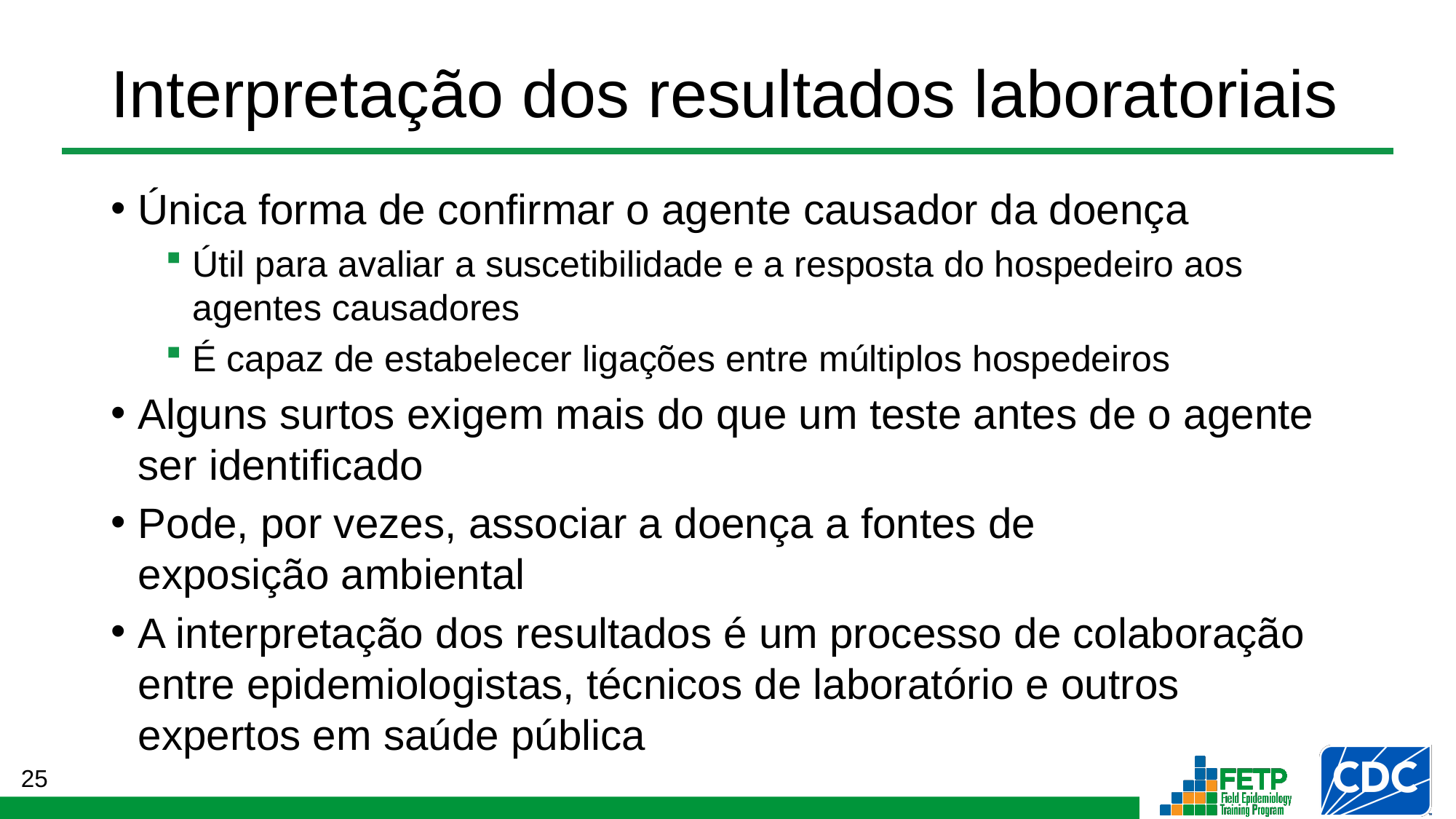

# Interpretação dos resultados laboratoriais
Única forma de confirmar o agente causador da doença
Útil para avaliar a suscetibilidade e a resposta do hospedeiro aos
agentes causadores
É capaz de estabelecer ligações entre múltiplos hospedeiros
Alguns surtos exigem mais do que um teste antes de o agente ser identificado
Pode, por vezes, associar a doença a fontes de
exposição ambiental
A interpretação dos resultados é um processo de colaboração entre epidemiologistas, técnicos de laboratório e outros expertos em saúde pública